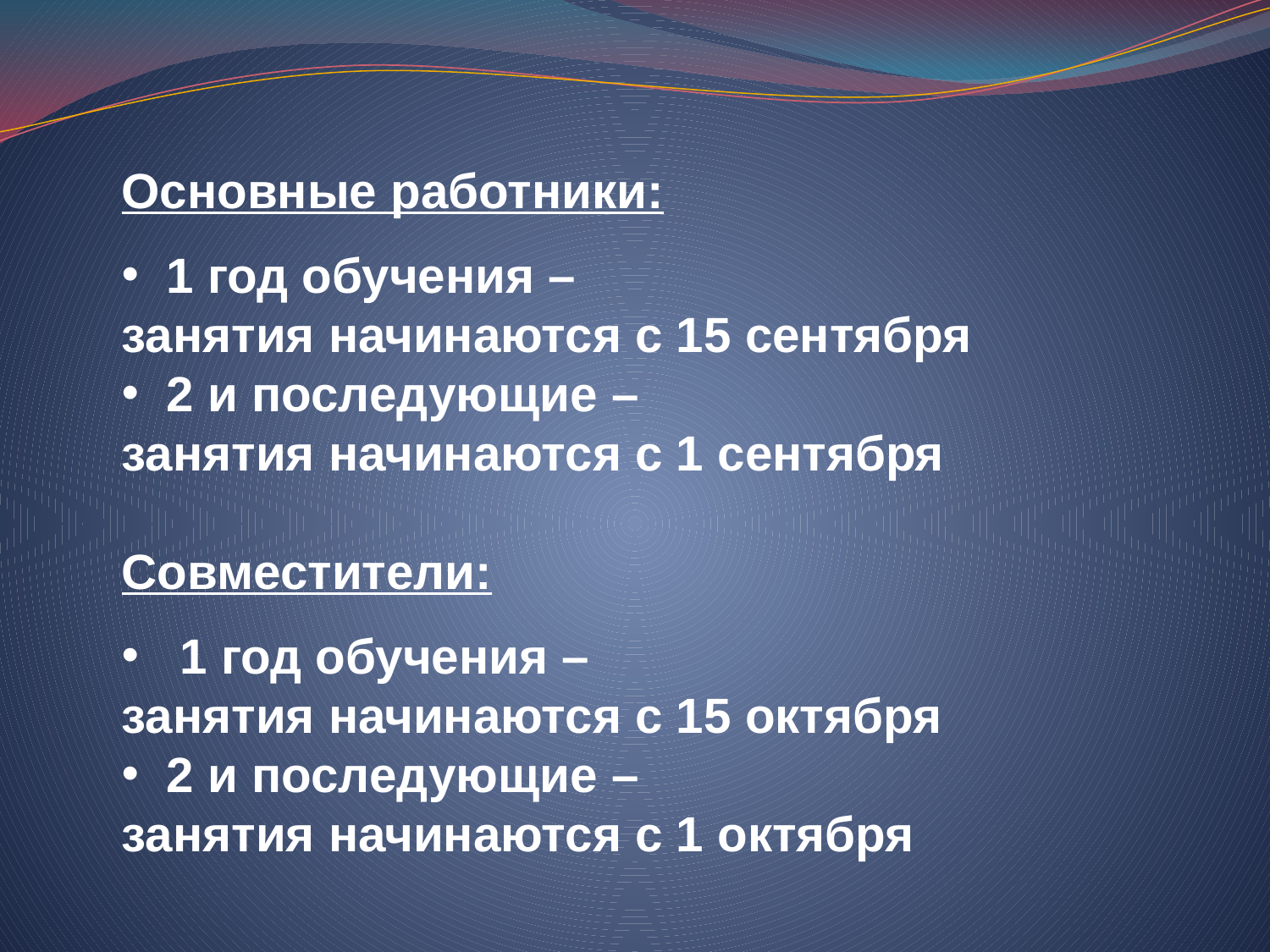

Основные работники:

  1 год обучения –
занятия начинаются с 15 сентября
  2 и последующие –
занятия начинаются с 1 сентября

Совместители:

   1 год обучения –
занятия начинаются с 15 октября
  2 и последующие –
занятия начинаются с 1 октября